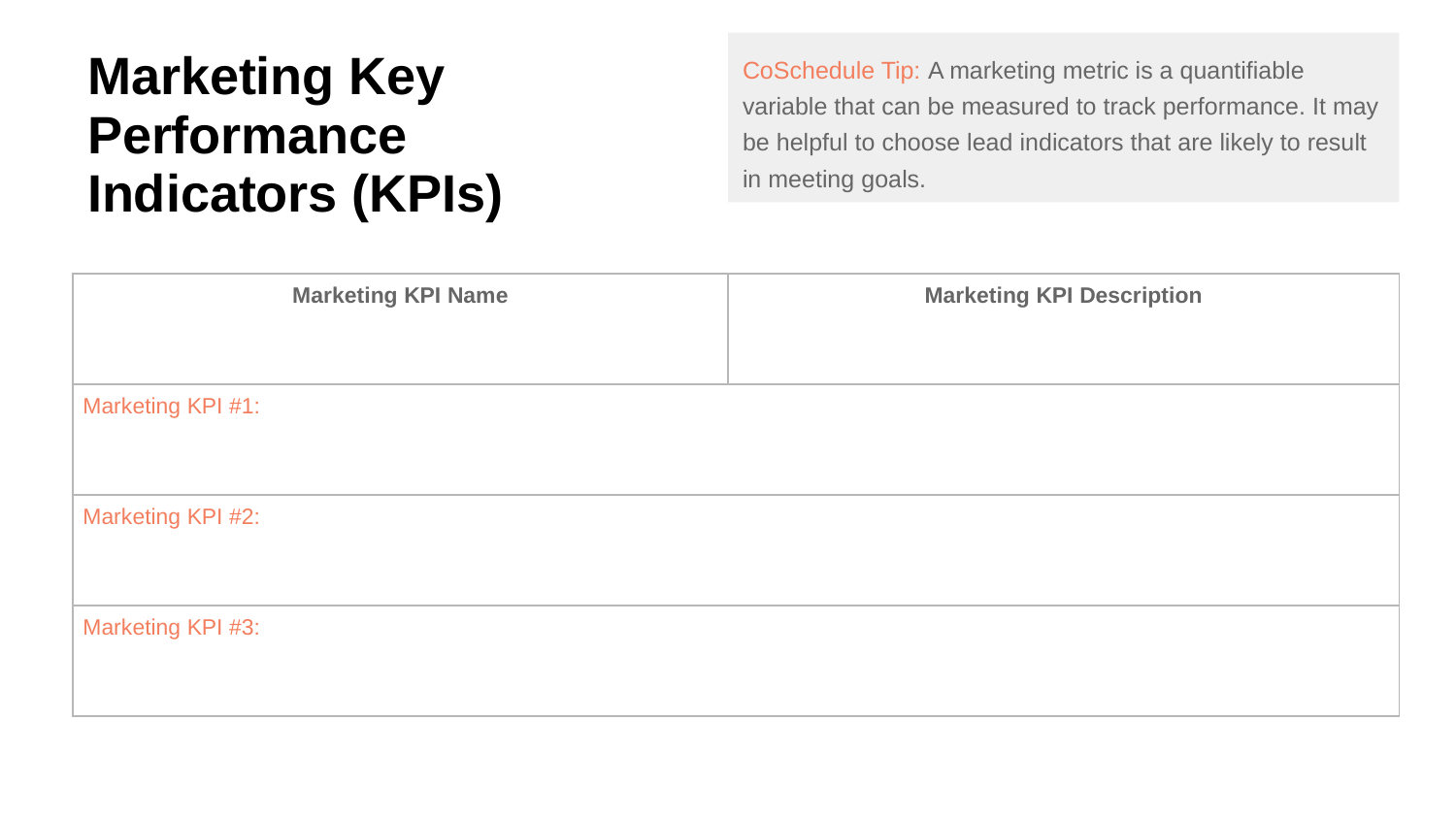

# Marketing Key Performance
Indicators (KPIs)
CoSchedule Tip: A marketing metric is a quantifiable variable that can be measured to track performance. It may be helpful to choose lead indicators that are likely to result in meeting goals.
| Marketing KPI Name | Marketing KPI Description |
| --- | --- |
| Marketing KPI #1: |  |
| Marketing KPI #2: |  |
| Marketing KPI #3: |  |